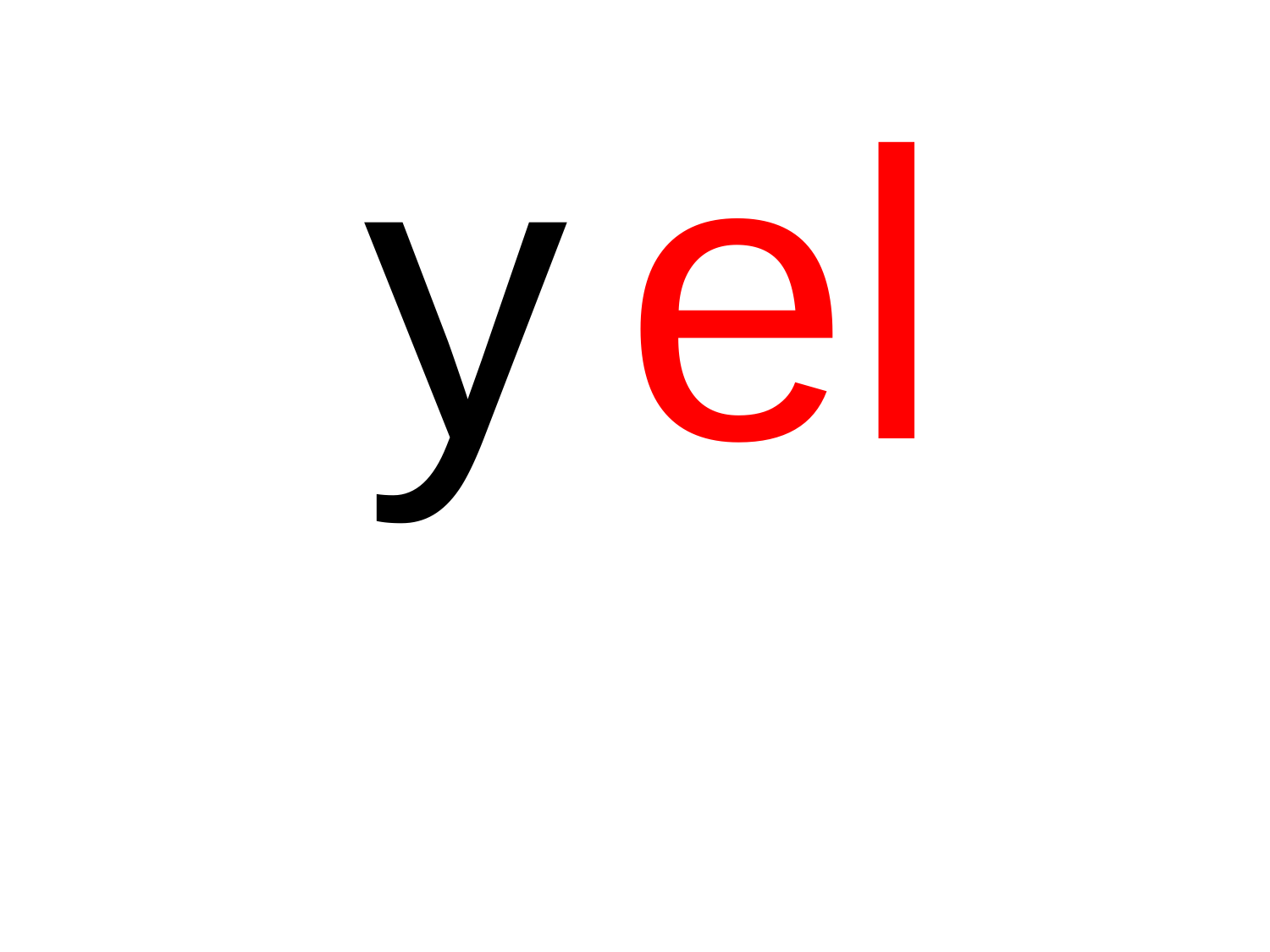

| y |
| --- |
| el |
| --- |